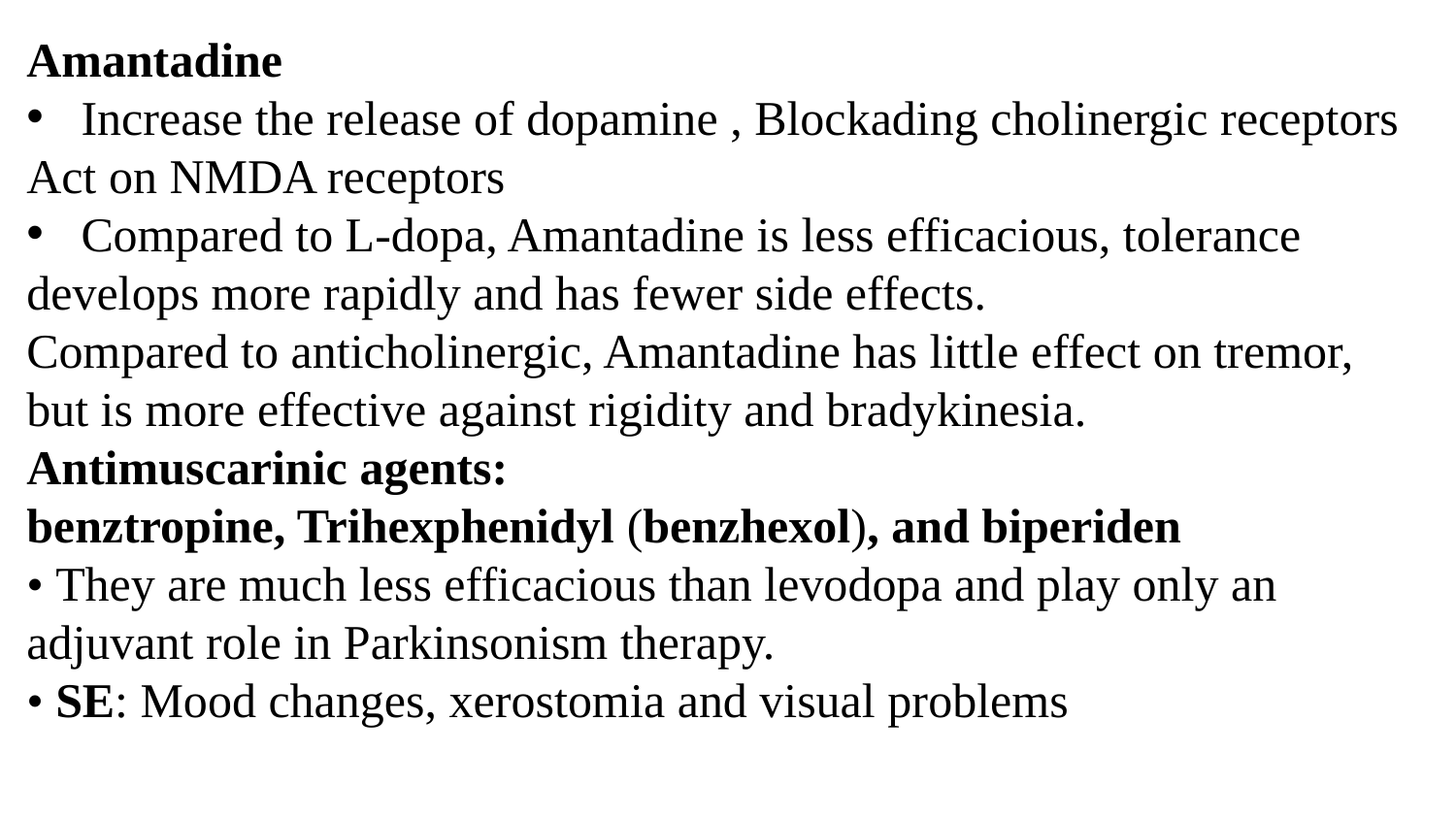

Amantadine
Increase the release of dopamine , Blockading cholinergic receptors
Act on NMDA receptors
Compared to L-dopa, Amantadine is less efficacious, tolerance
develops more rapidly and has fewer side effects.
Compared to anticholinergic, Amantadine has little effect on tremor,
but is more effective against rigidity and bradykinesia.
Antimuscarinic agents:
benztropine, Trihexphenidyl (benzhexol), and biperiden
• They are much less efficacious than levodopa and play only an adjuvant role in Parkinsonism therapy.
• SE: Mood changes, xerostomia and visual problems